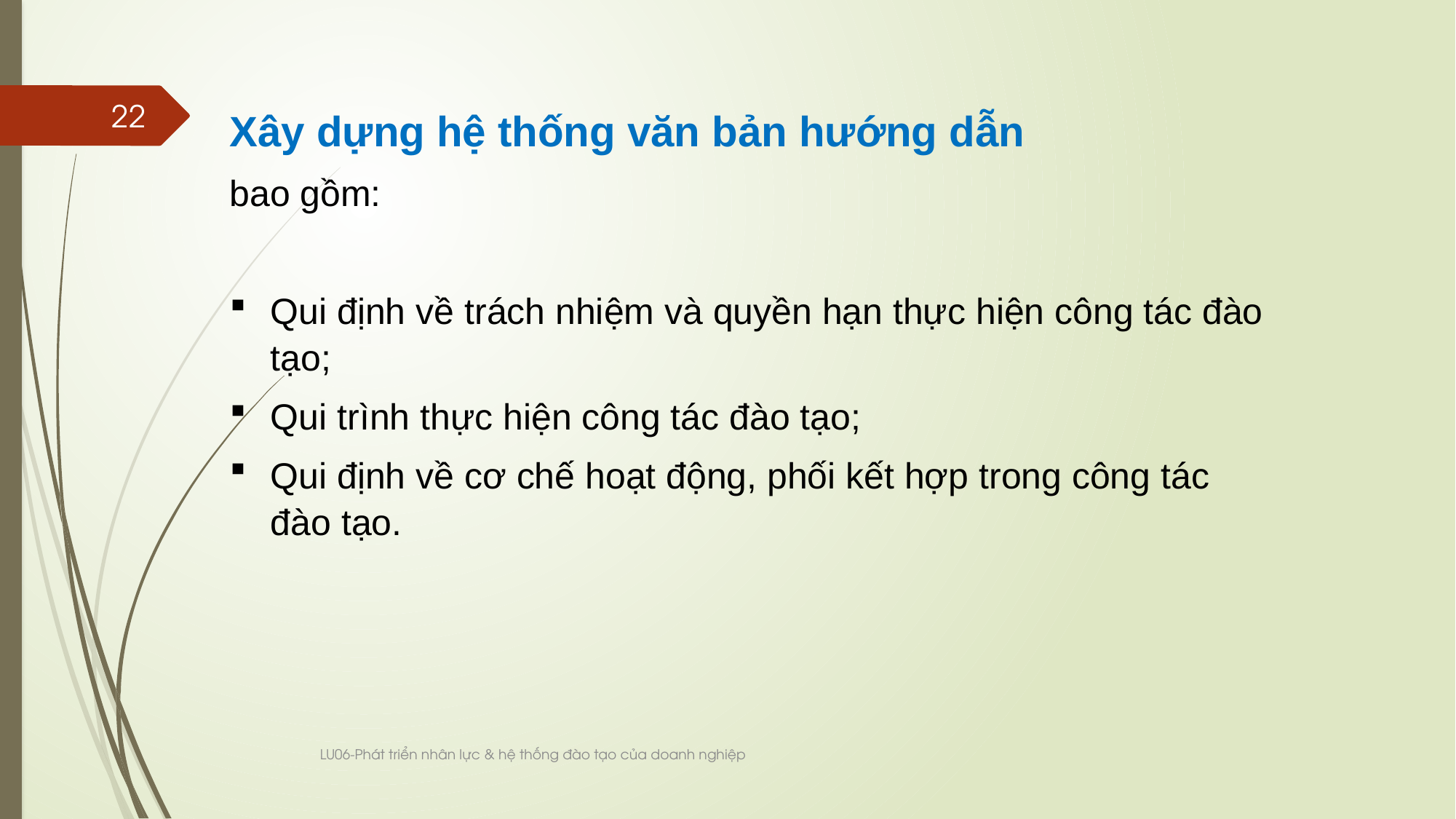

Xây dựng hệ thống văn bản hướng dẫn
bao gồm:

Qui định về trách nhiệm và quyền hạn thực hiện công tác đào tạo;
Qui trình thực hiện công tác đào tạo;
Qui định về cơ chế hoạt động, phối kết hợp trong công tác đào tạo.

22
LU06-Phát triển nhân lực & hệ thống đào tạo của doanh nghiệp